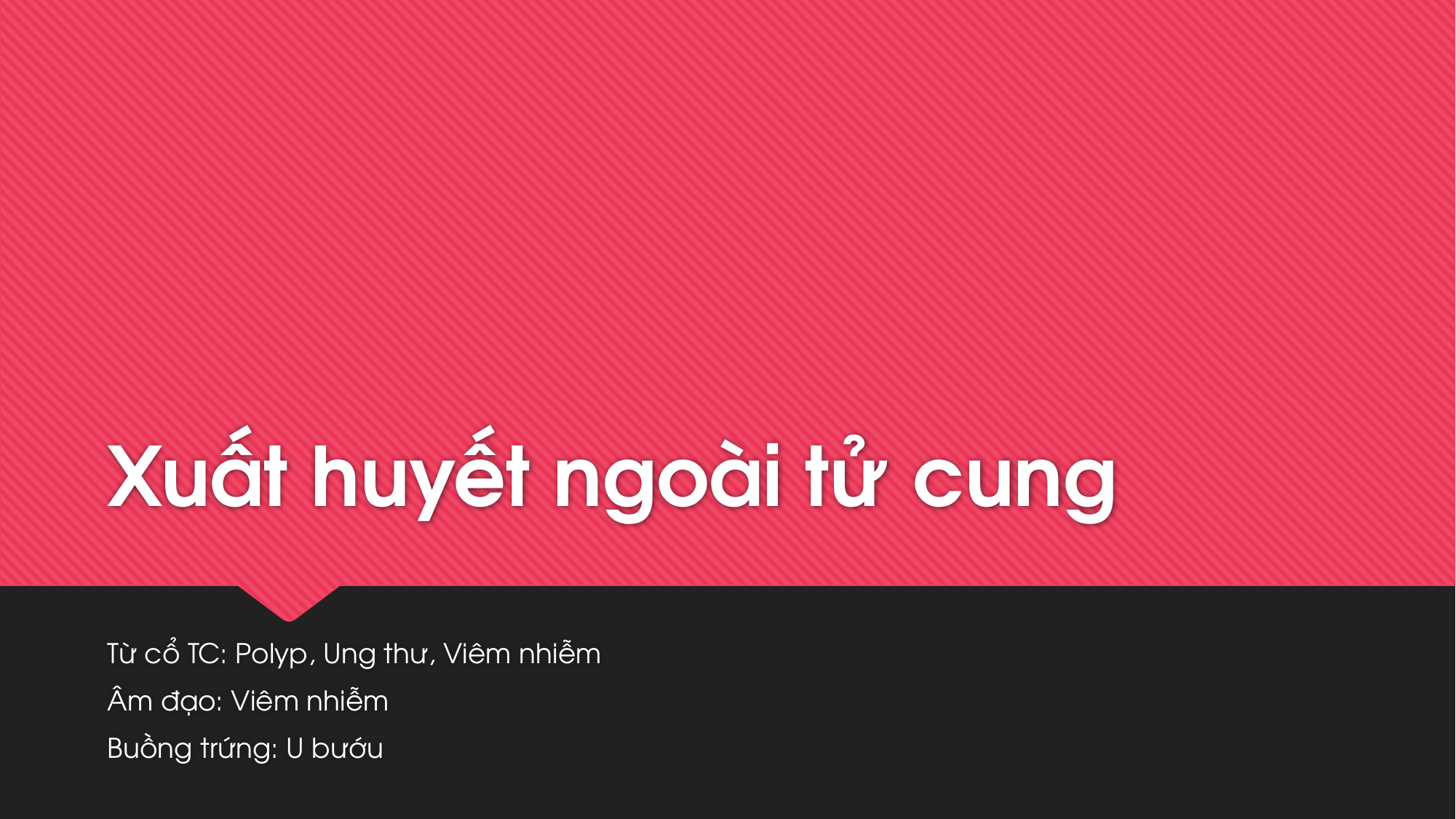

# Xuất huyết ngoài tử cung
Từ cổ TC: Polyp, Ung thư, Viêm nhiễm
Âm đạo: Viêm nhiễm
Buồng trứng: U bướu